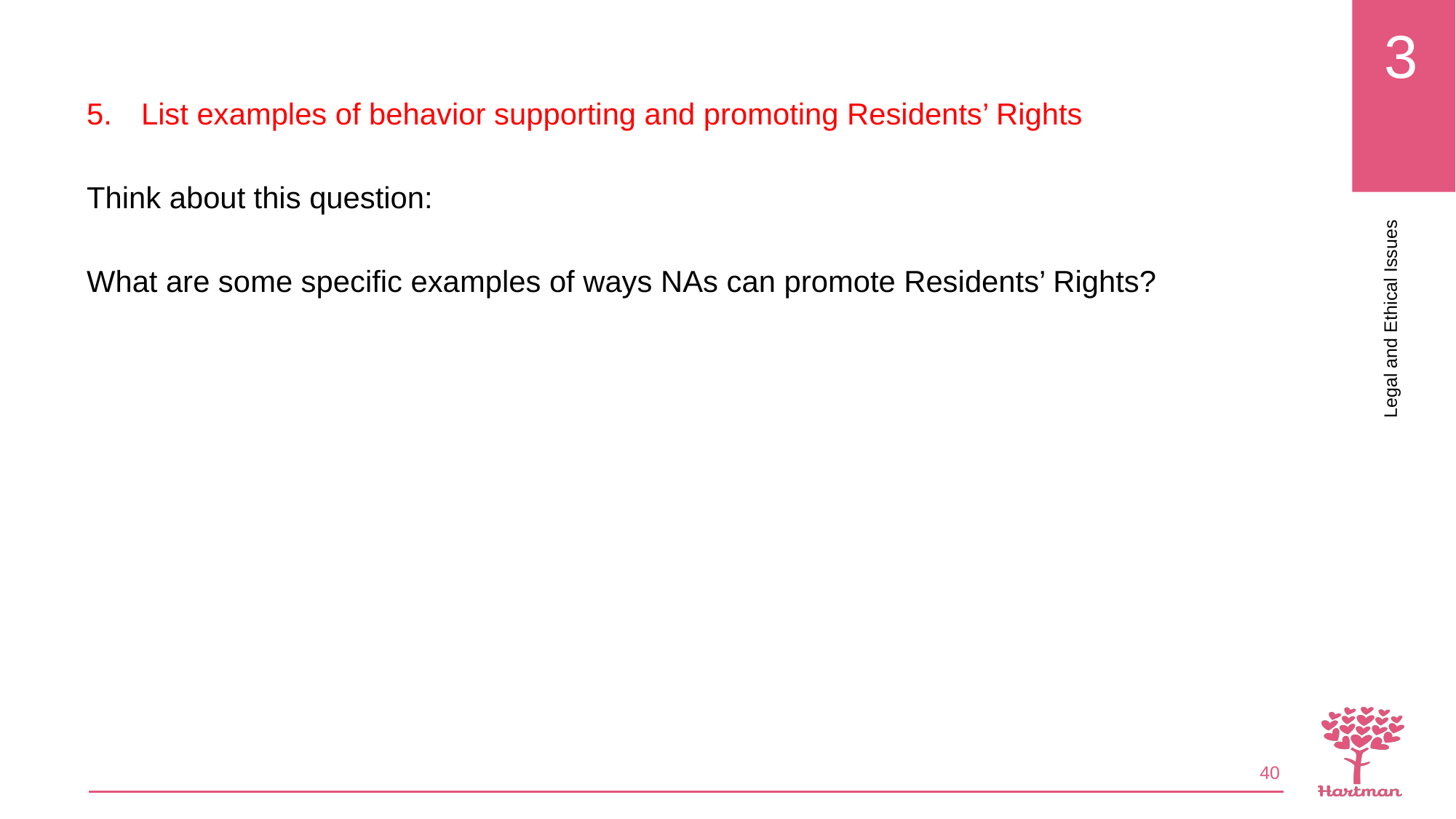

List examples of behavior supporting and promoting Residents’ Rights

Think about this question:

What are some specific examples of ways NAs can promote Residents’ Rights?

40